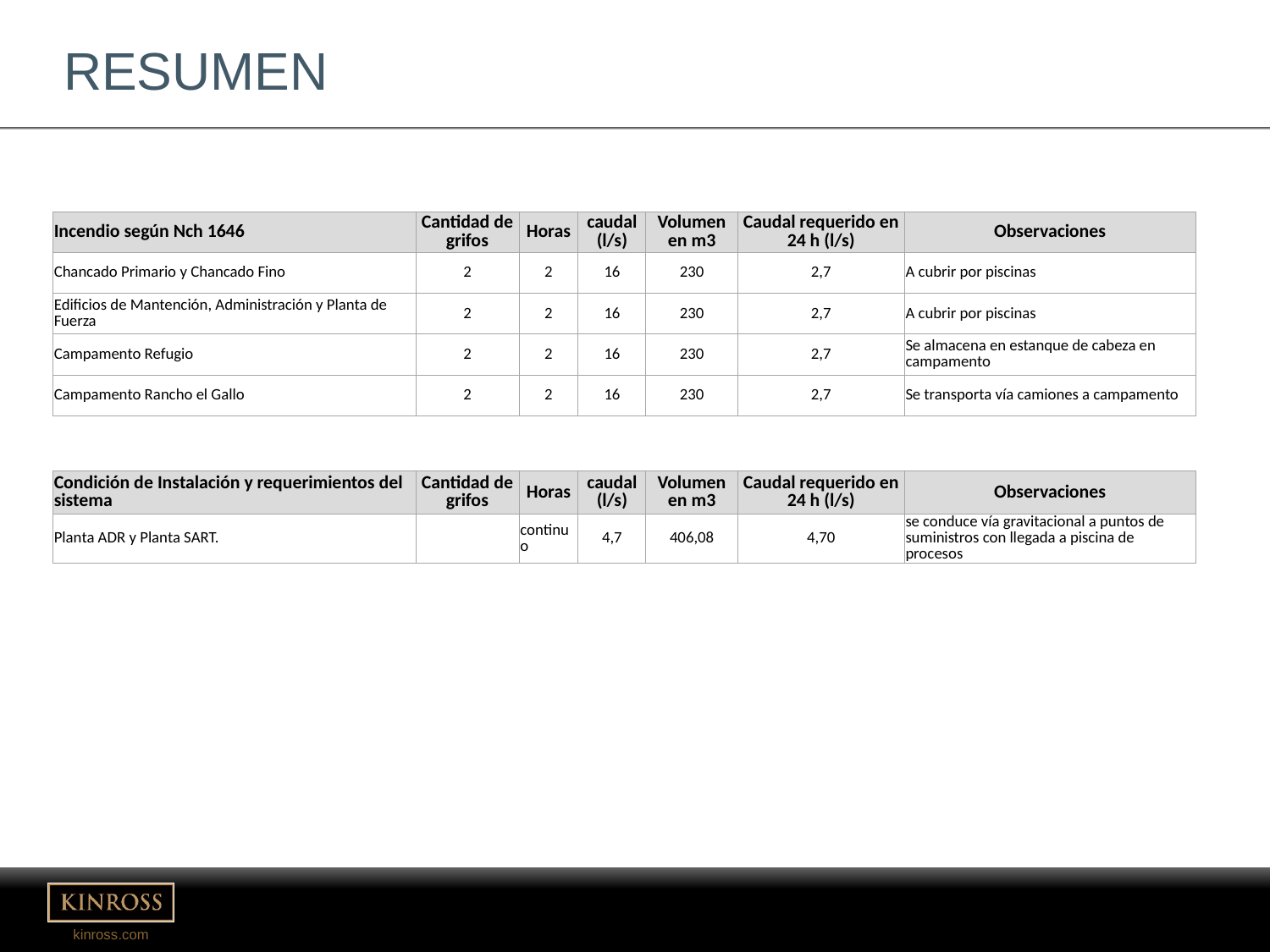

# Resumen
| Incendio según Nch 1646 | Cantidad de grifos | Horas | caudal (l/s) | Volumen en m3 | Caudal requerido en 24 h (l/s) | Observaciones |
| --- | --- | --- | --- | --- | --- | --- |
| Chancado Primario y Chancado Fino | 2 | 2 | 16 | 230 | 2,7 | A cubrir por piscinas |
| Edificios de Mantención, Administración y Planta de Fuerza | 2 | 2 | 16 | 230 | 2,7 | A cubrir por piscinas |
| Campamento Refugio | 2 | 2 | 16 | 230 | 2,7 | Se almacena en estanque de cabeza en campamento |
| Campamento Rancho el Gallo | 2 | 2 | 16 | 230 | 2,7 | Se transporta vía camiones a campamento |
| Condición de Instalación y requerimientos del sistema | Cantidad de grifos | Horas | caudal (l/s) | Volumen en m3 | Caudal requerido en 24 h (l/s) | Observaciones |
| --- | --- | --- | --- | --- | --- | --- |
| Planta ADR y Planta SART. |  | continuo | 4,7 | 406,08 | 4,70 | se conduce vía gravitacional a puntos de suministros con llegada a piscina de procesos |